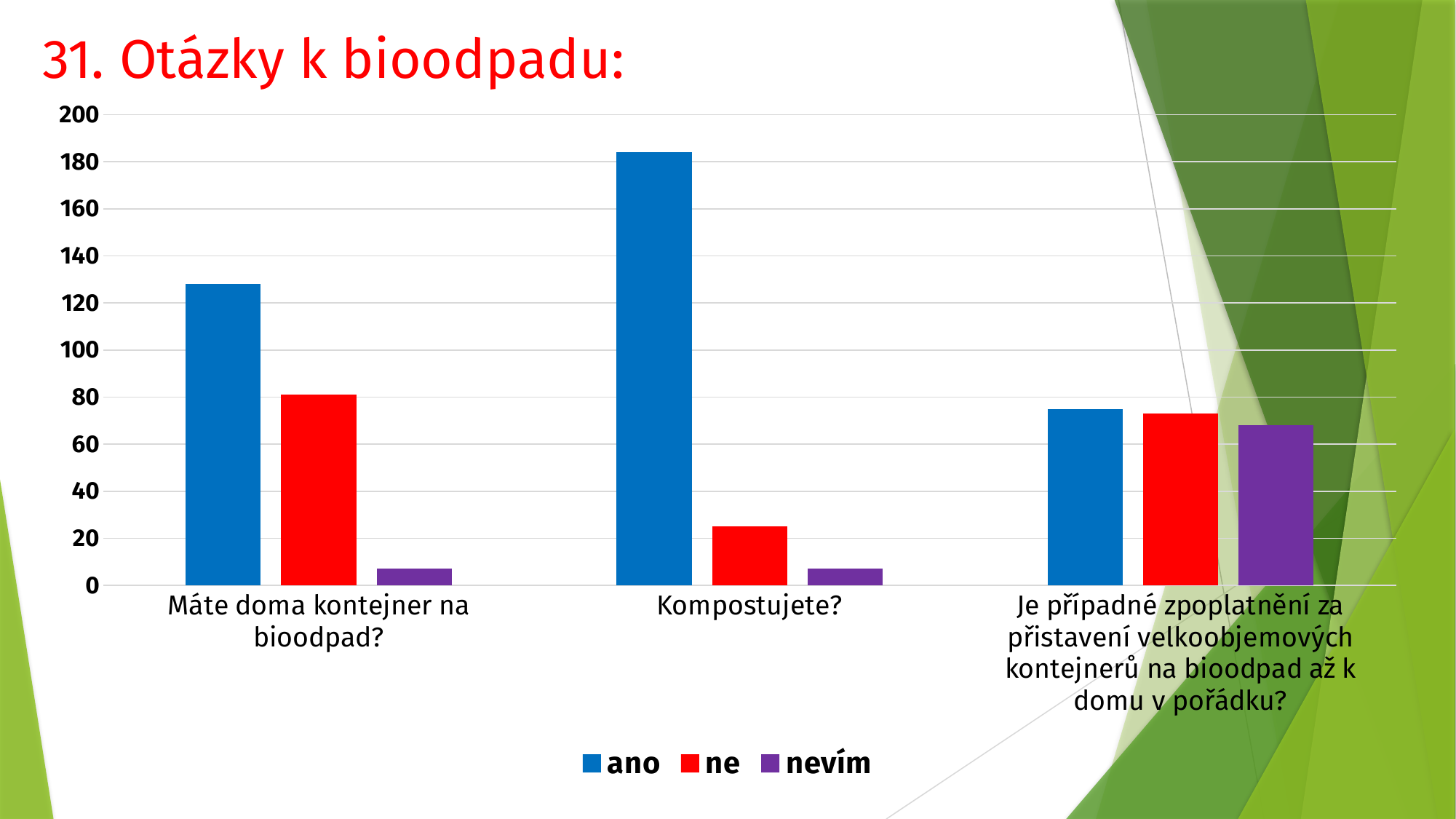

# 31. Otázky k bioodpadu:

### Chart

| Category | ano | ne | nevím |
|---|---|---|---|
| Máte doma kontejner na bioodpad? | 128.0 | 81.0 | 7.0 |
| Kompostujete? | 184.0 | 25.0 | 7.0 |
| Je případné zpoplatnění za přistavení velkoobjemových kontejnerů na bioodpad až k domu v pořádku? | 75.0 | 73.0 | 68.0 |